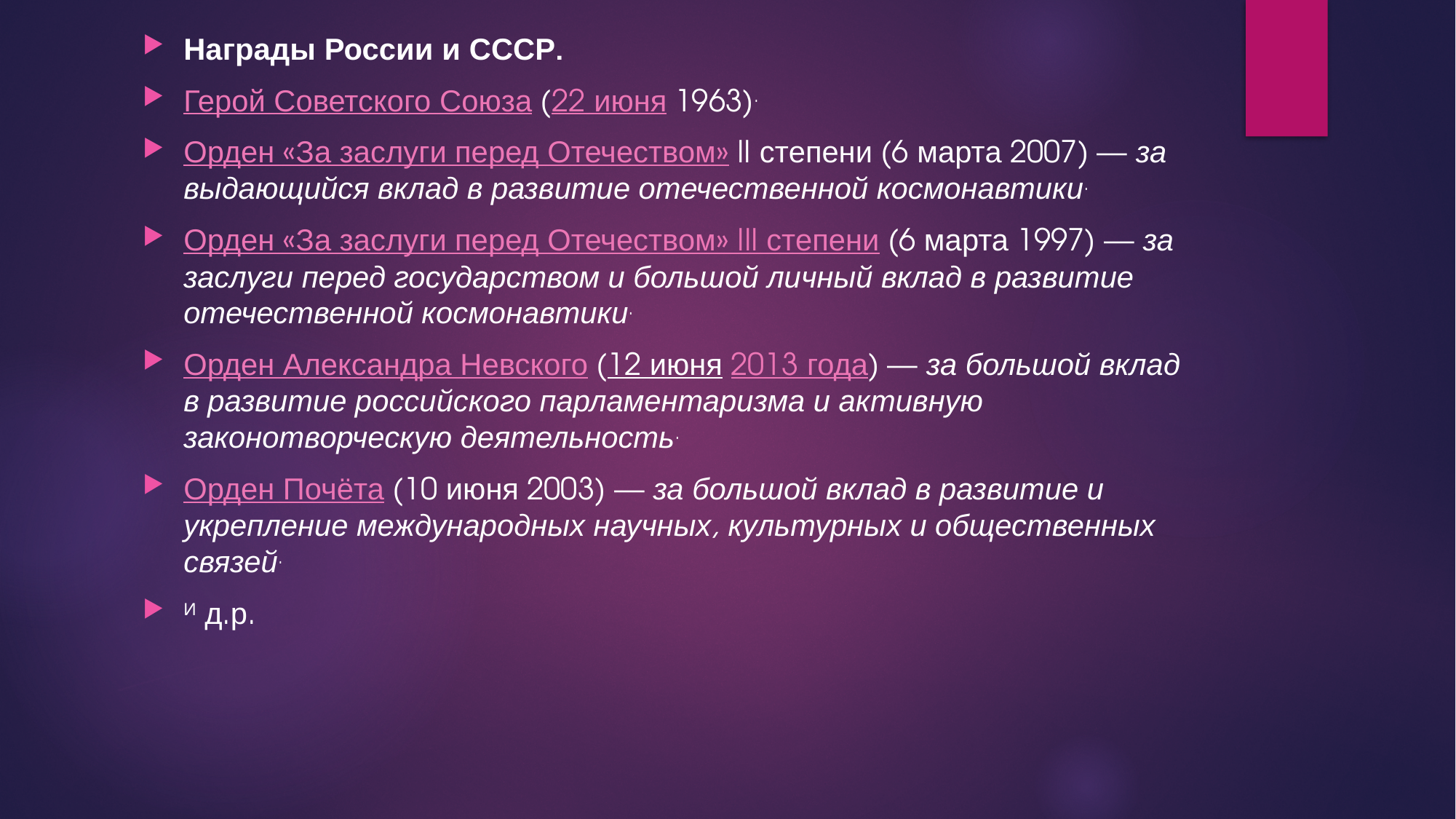

Награды России и СССР.
Герой Советского Союза (22 июня 1963).
Орден «За заслуги перед Отечеством» II степени (6 марта 2007) — за выдающийся вклад в развитие отечественной космонавтики.
Орден «За заслуги перед Отечеством» III степени (6 марта 1997) — за заслуги перед государством и большой личный вклад в развитие отечественной космонавтики.
Орден Александра Невского (12 июня 2013 года) — за большой вклад в развитие российского парламентаризма и активную законотворческую деятельность.
Орден Почёта (10 июня 2003) — за большой вклад в развитие и укрепление международных научных, культурных и общественных связей.
И д.р.